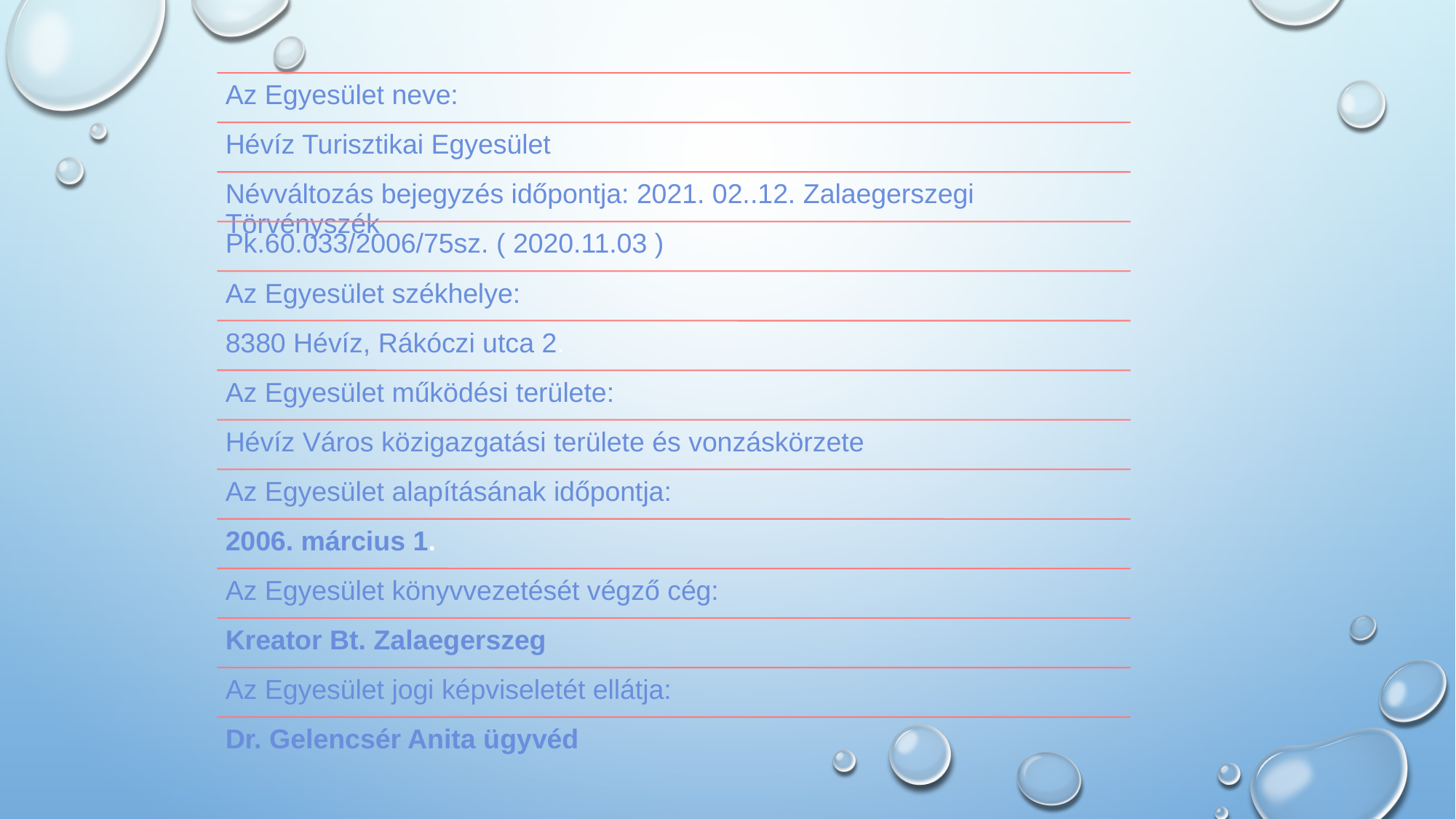

Az Egyesület neve:
Hévíz Turisztikai Egyesület
Névváltozás bejegyzés időpontja: 2021. 02..12. Zalaegerszegi Törvényszék
Pk.60.033/2006/75sz. ( 2020.11.03 )
Az Egyesület székhelye:
8380 Hévíz, Rákóczi utca 2.
Az Egyesület működési területe:
Hévíz Város közigazgatási területe és vonzáskörzete
Az Egyesület alapításának időpontja:
2006. március 1.
Az Egyesület könyvvezetését végző cég:
Kreator Bt. Zalaegerszeg
Az Egyesület jogi képviseletét ellátja:
Dr. Gelencsér Anita ügyvéd